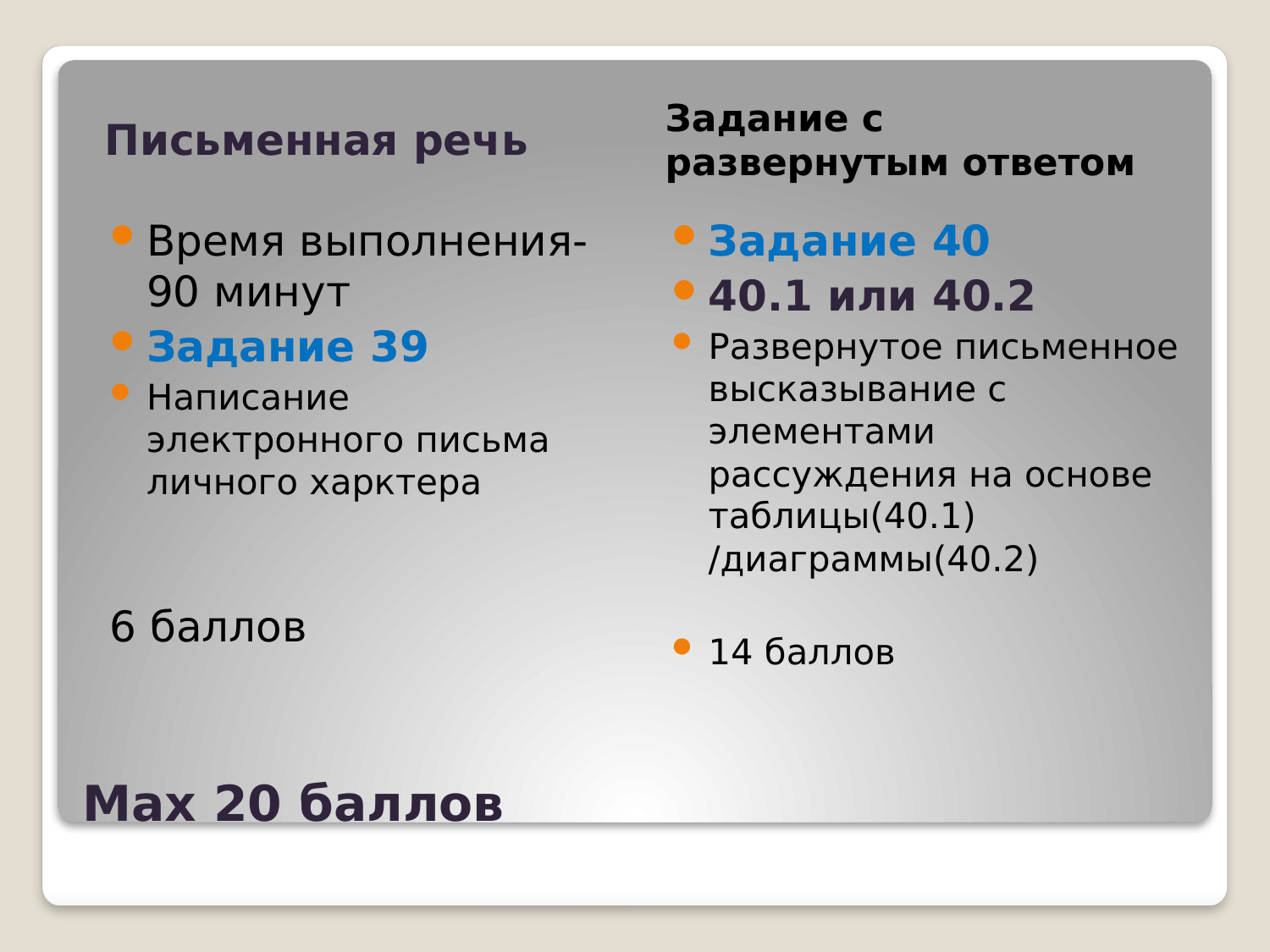

Письменная речь
Задание с развернутым ответом
Время выполнения-90 минут
Задание 39
Написание электронного письма личного харктера

6 баллов

Задание 40
40.1 или 40.2
Развернутое письменное высказывание с элементами рассуждения на основе таблицы(40.1) /диаграммы(40.2)

14 баллов

# Max 20 баллов